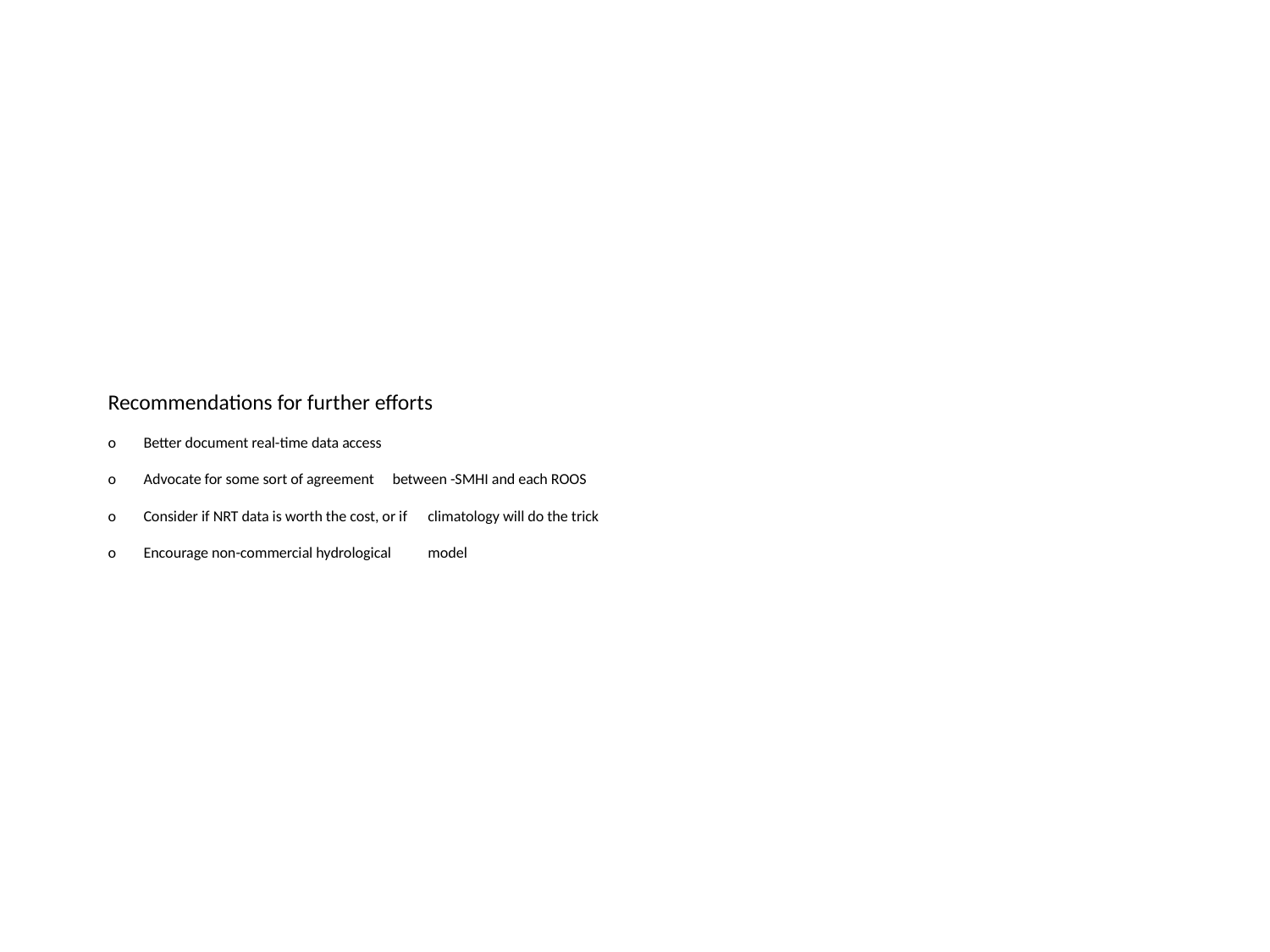

# Recommendations for further efforts o	Better document real-time data access o	Advocate for some sort of agreement 	between -SMHI and each ROOS o	Consider if NRT data is worth the cost, or if 	climatology will do the trick o	Encourage non-commercial hydrological 	model